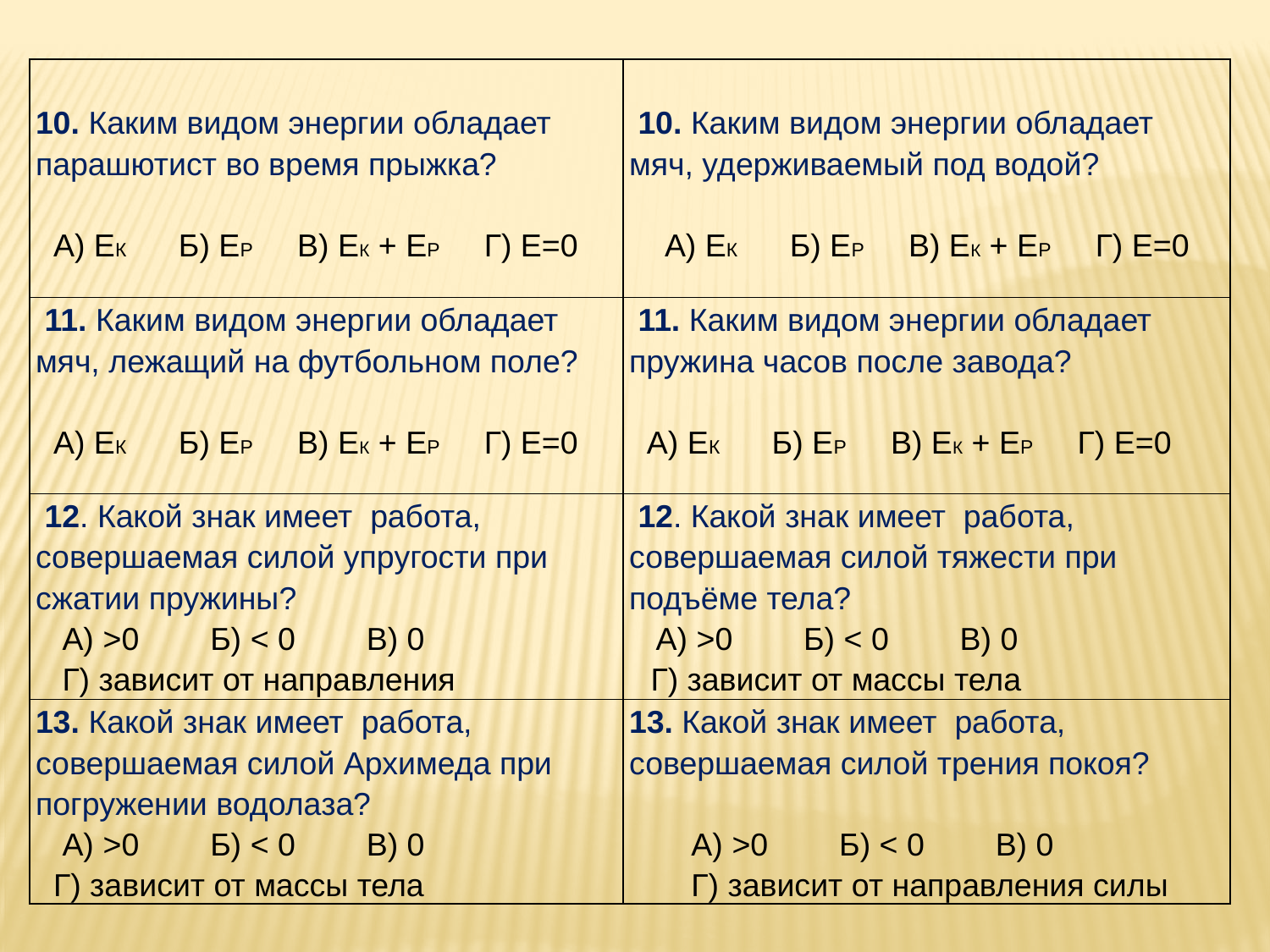

| 10. Каким видом энергии обладает парашютист во время прыжка? А) ЕК Б) ЕР В) ЕК + ЕР Г) Е=0 | 10. Каким видом энергии обладает мяч, удерживаемый под водой? А) ЕК Б) ЕР В) ЕК + ЕР Г) Е=0 |
| --- | --- |
| 11. Каким видом энергии обладает мяч, лежащий на футбольном поле? А) ЕК Б) ЕР В) ЕК + ЕР Г) Е=0 | 11. Каким видом энергии обладает пружина часов после завода? А) ЕК Б) ЕР В) ЕК + ЕР Г) Е=0 |
| 12. Какой знак имеет работа, совершаемая силой упругости при сжатии пружины? А) >0 Б) < 0 В) 0 Г) зависит от направления | 12. Какой знак имеет работа, совершаемая силой тяжести при подъёме тела? А) >0 Б) < 0 В) 0 Г) зависит от массы тела |
| 13. Какой знак имеет работа, совершаемая силой Архимеда при погружении водолаза? А) >0 Б) < 0 В) 0 Г) зависит от массы тела | 13. Какой знак имеет работа, совершаемая силой трения покоя? А) >0 Б) < 0 В) 0 Г) зависит от направления силы |